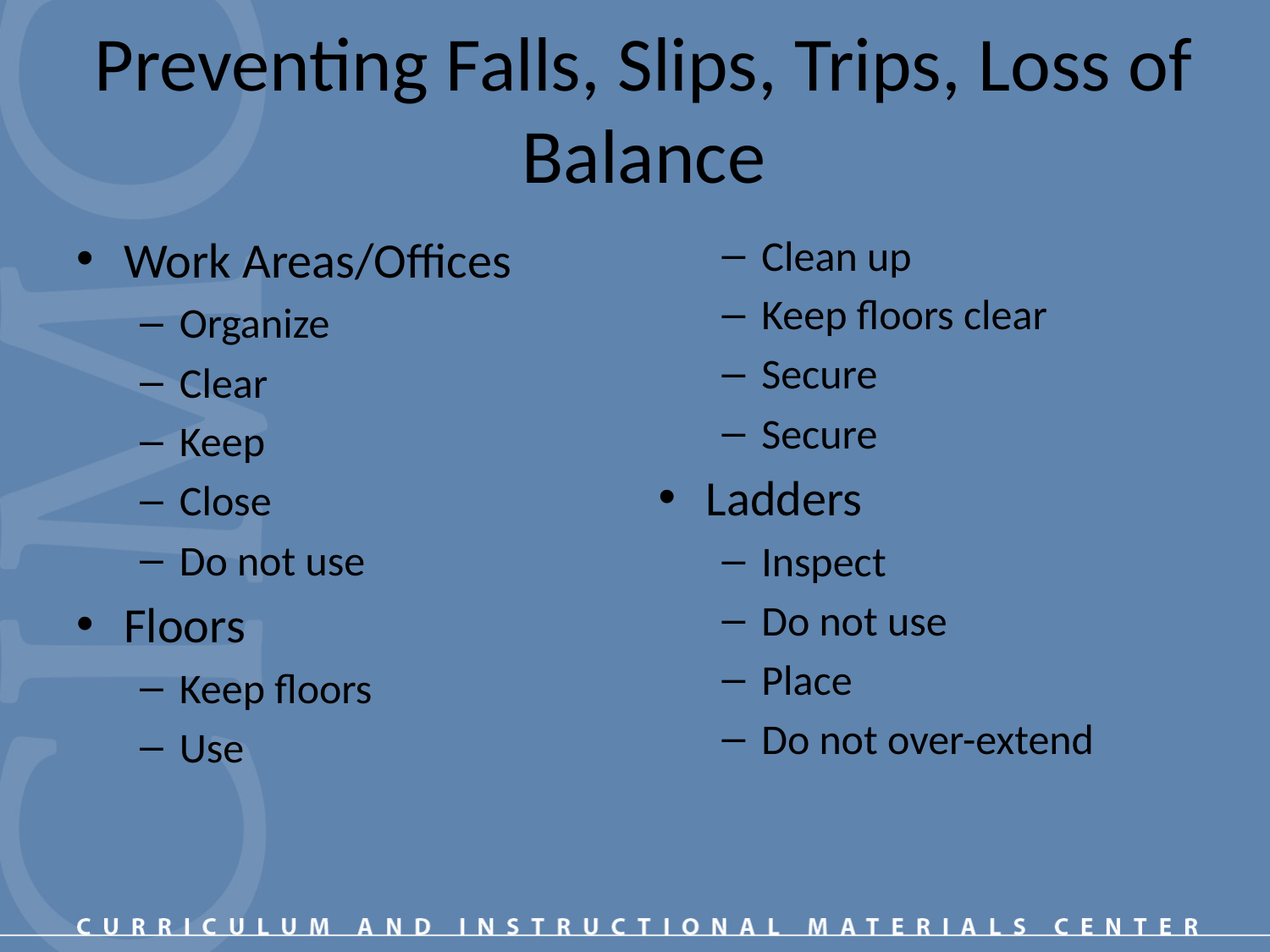

# Preventing Falls, Slips, Trips, Loss of Balance
Work Areas/Offices
Organize
Clear
Keep
Close
Do not use
Floors
Keep floors
Use
Clean up
Keep floors clear
Secure
Secure
Ladders
Inspect
Do not use
Place
Do not over-extend